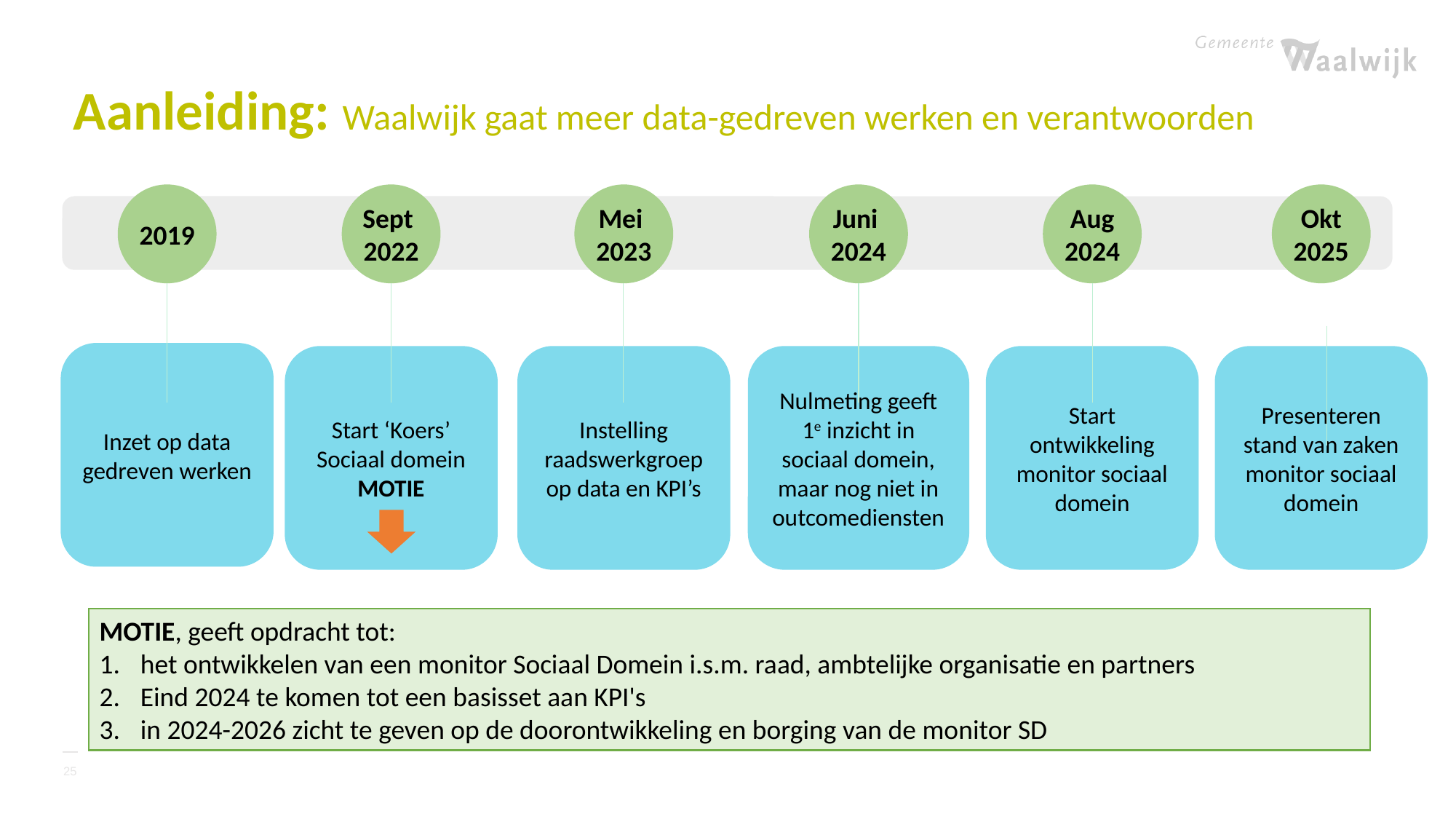

Aanleiding: Waalwijk gaat meer data-gedreven werken en verantwoorden
2019
Sept
2022
Mei
2023
Juni
2024
Aug
2024
Okt
2025

Inzet op data gedreven werken
Start ‘Koers’ Sociaal domein
MOTIE
Instelling raadswerkgroep op data en KPI’s
Nulmeting geeft 1e inzicht in sociaal domein, maar nog niet in outcomediensten
Start ontwikkeling monitor sociaal domein
Presenteren stand van zaken monitor sociaal domein

MOTIE, geeft opdracht tot:
het ontwikkelen van een monitor Sociaal Domein i.s.m. raad, ambtelijke organisatie en partners
Eind 2024 te komen tot een basisset aan KPI's
in 2024-2026 zicht te geven op de doorontwikkeling en borging van de monitor SD